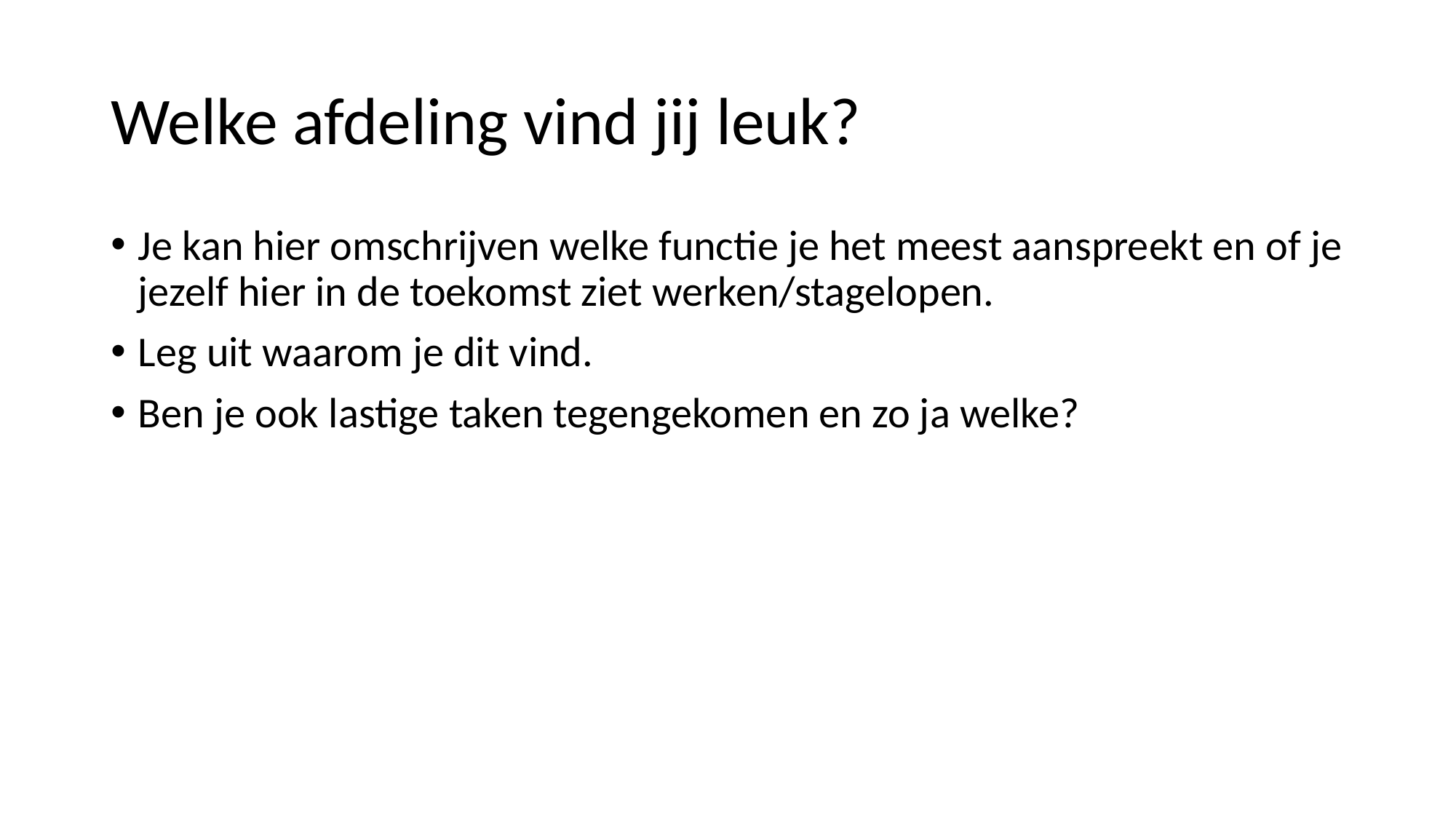

# Welke afdeling vind jij leuk?
Je kan hier omschrijven welke functie je het meest aanspreekt en of je jezelf hier in de toekomst ziet werken/stagelopen.
Leg uit waarom je dit vind.
Ben je ook lastige taken tegengekomen en zo ja welke?